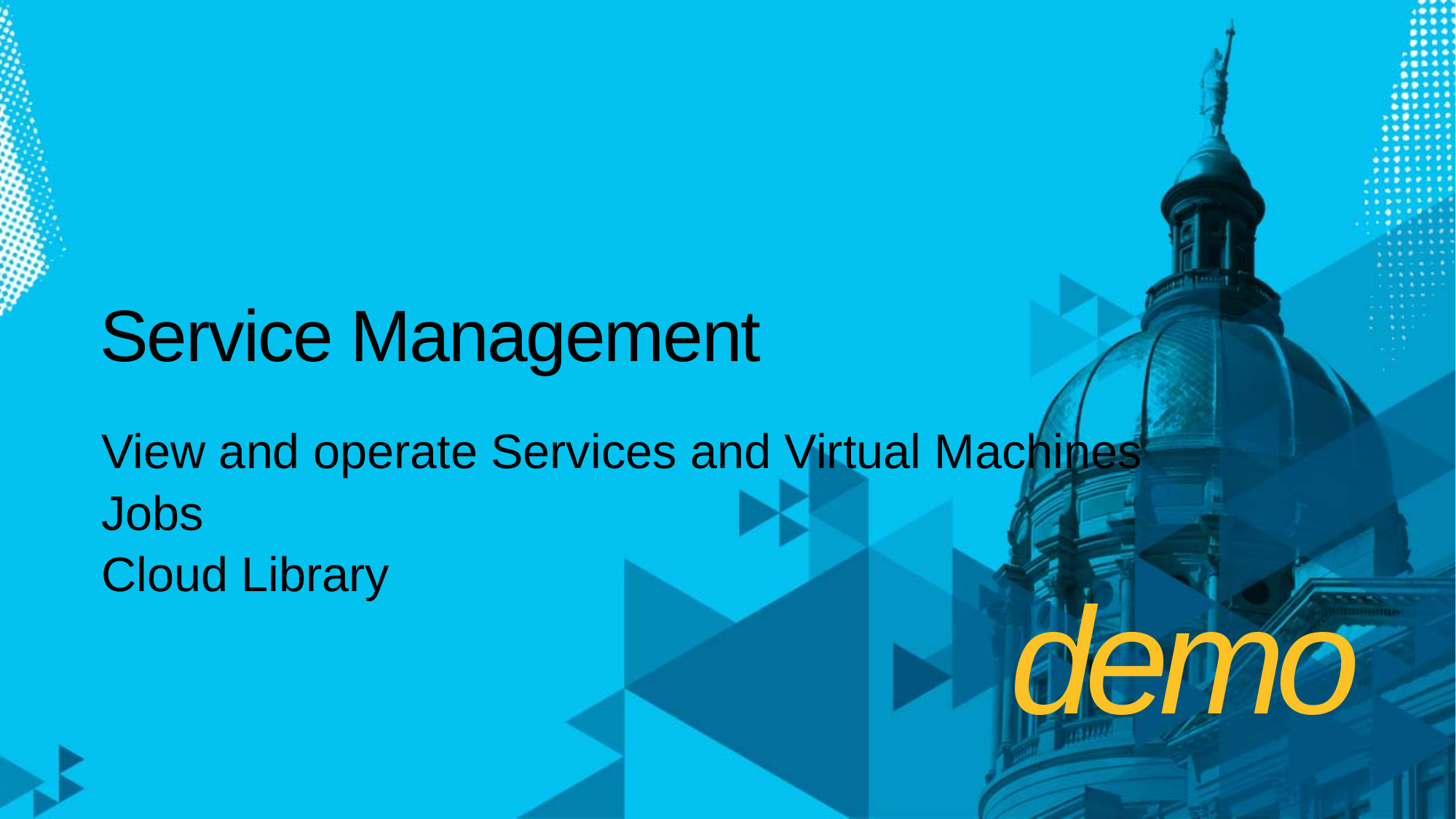

# Service Management
View and operate Services and Virtual Machines
Jobs
Cloud Library
demo